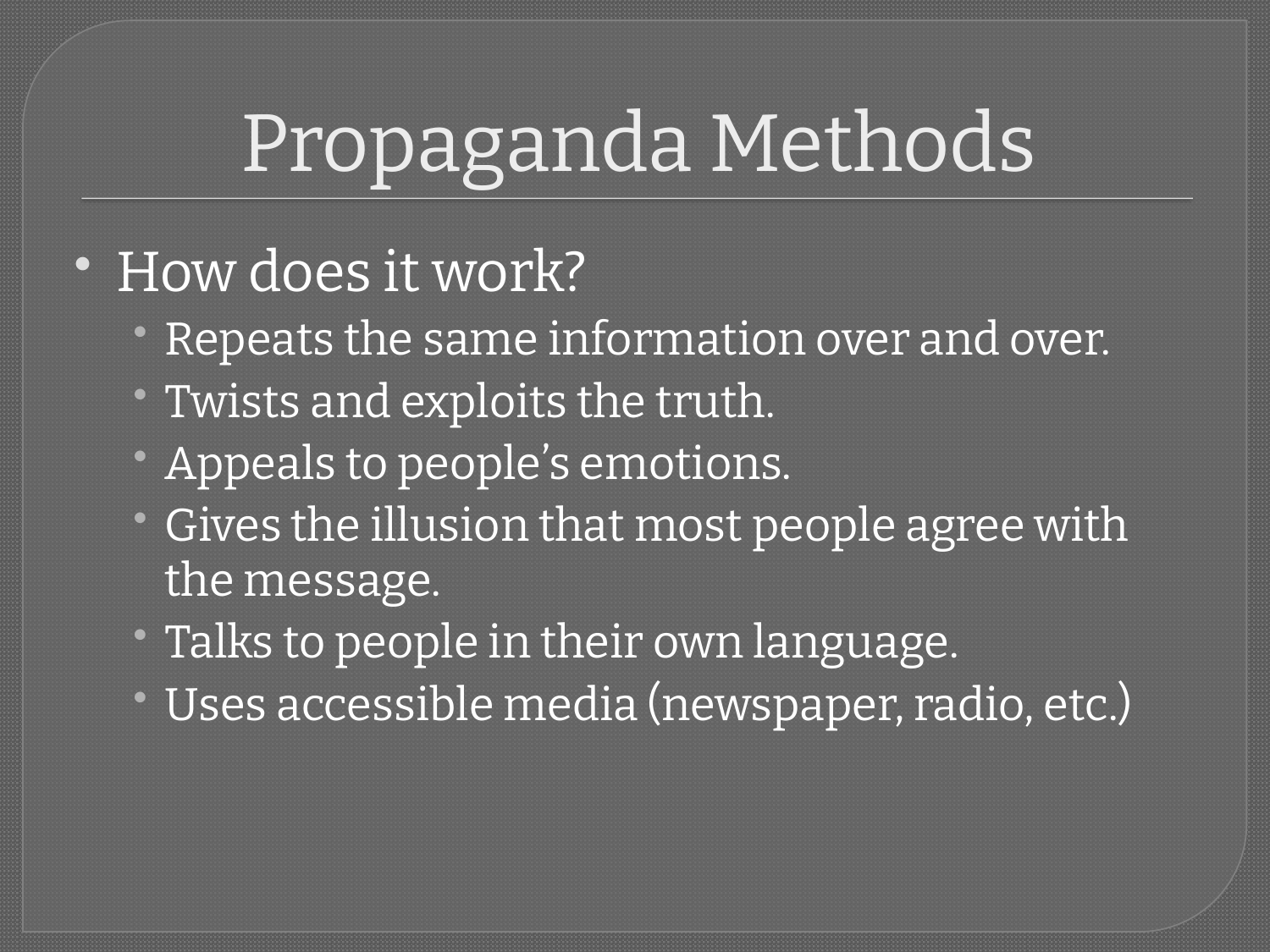

# Propaganda Methods
How does it work?
Repeats the same information over and over.
Twists and exploits the truth.
Appeals to people’s emotions.
Gives the illusion that most people agree with the message.
Talks to people in their own language.
Uses accessible media (newspaper, radio, etc.)